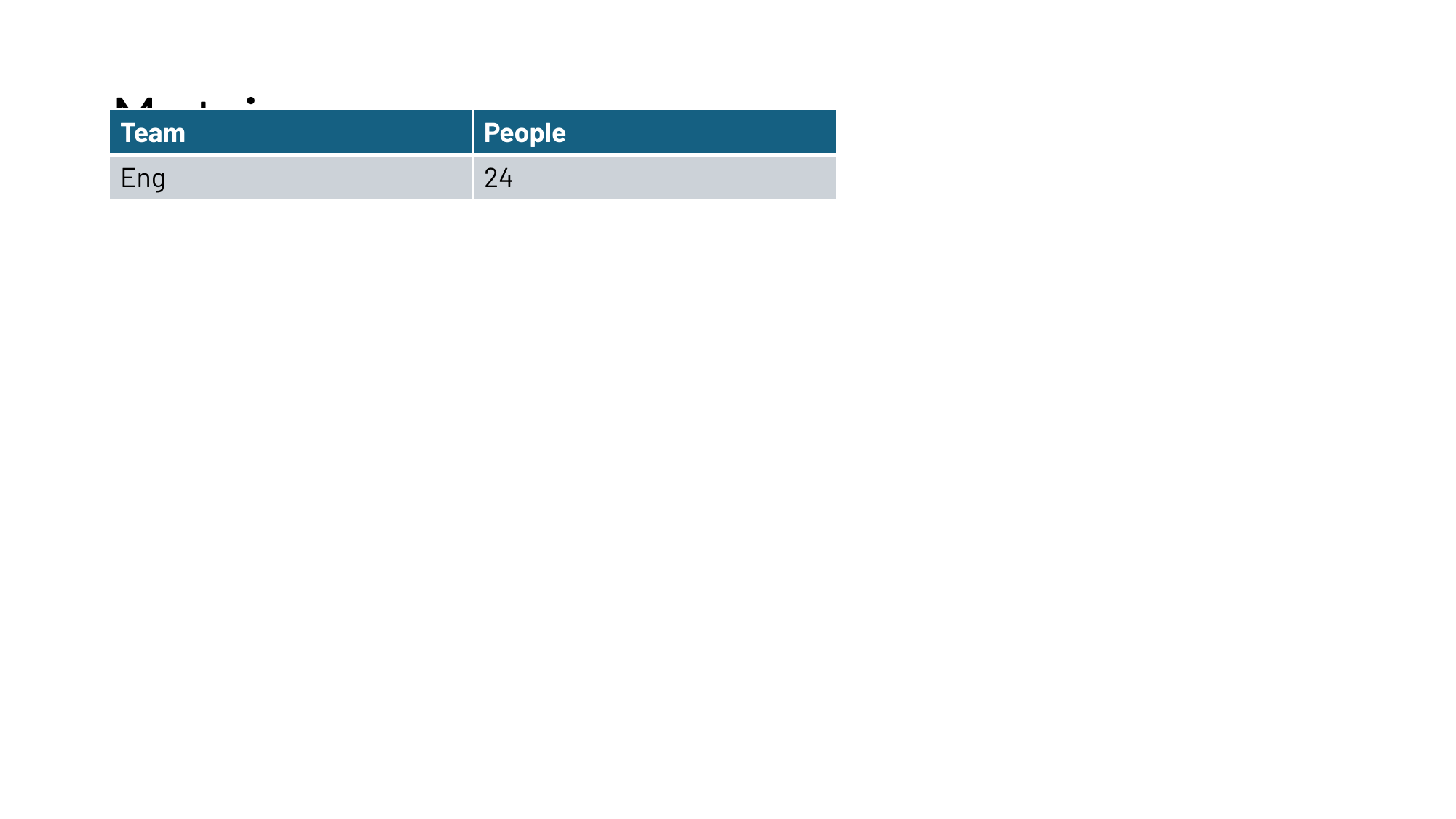

# Metrics
| Team | People |
| --- | --- |
| Eng | 24 |